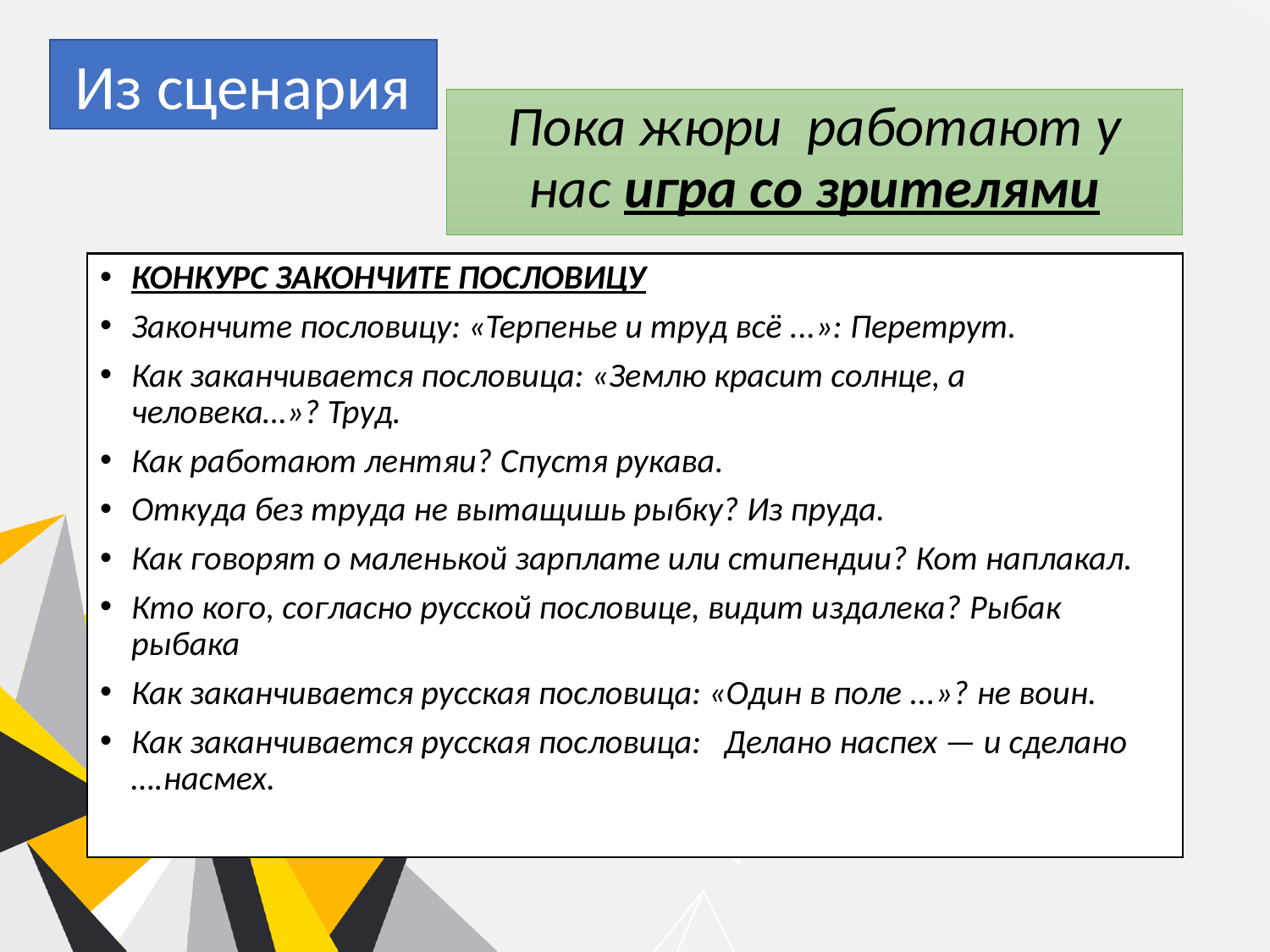

Из сценария
# Пока жюри  работают у нас игра со зрителями
КОНКУРС ЗАКОНЧИТЕ ПОСЛОВИЦУ
Закончите пословицу: «Терпенье и труд всё ...»: Перетрут.
Как заканчивается пословица: «Землю красит солнце, а человека…»? Труд.
Как работают лентяи? Спустя рукава.
Откуда без труда не вытащишь рыбку? Из пруда.
Как говорят о маленькой зарплате или стипендии? Кот наплакал.
Кто кого, согласно русской пословице, видит издалека? Рыбак рыбака
Как заканчивается русская пословица: «Один в поле ...»? не воин.
Как заканчивается русская пословица:   Делано наспех — и сделано ….насмех.